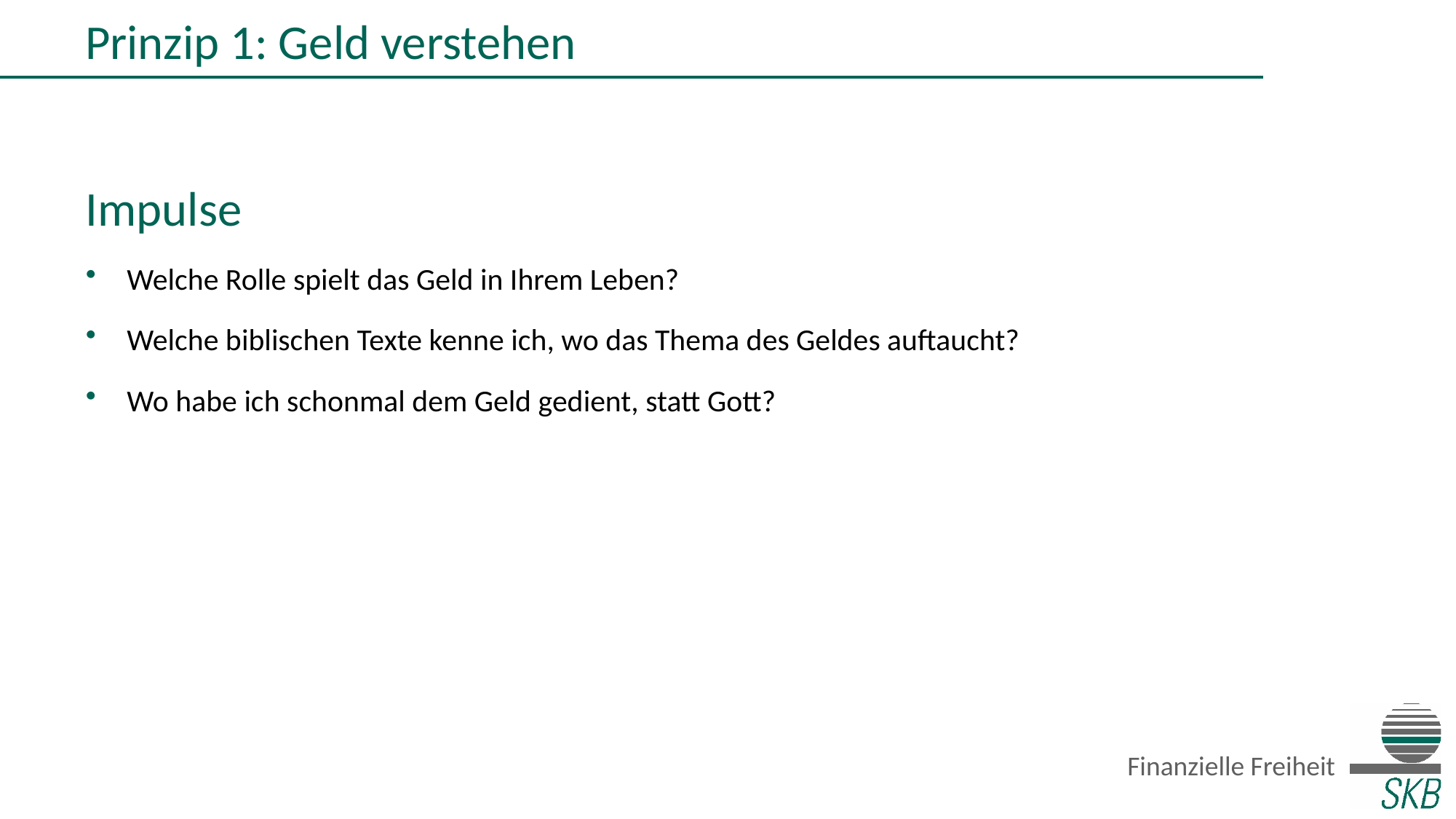

Prinzip 1: Geld verstehen
Impulse
Welche Rolle spielt das Geld in Ihrem Leben?
Welche biblischen Texte kenne ich, wo das Thema des Geldes auftaucht?
Wo habe ich schonmal dem Geld gedient, statt Gott?